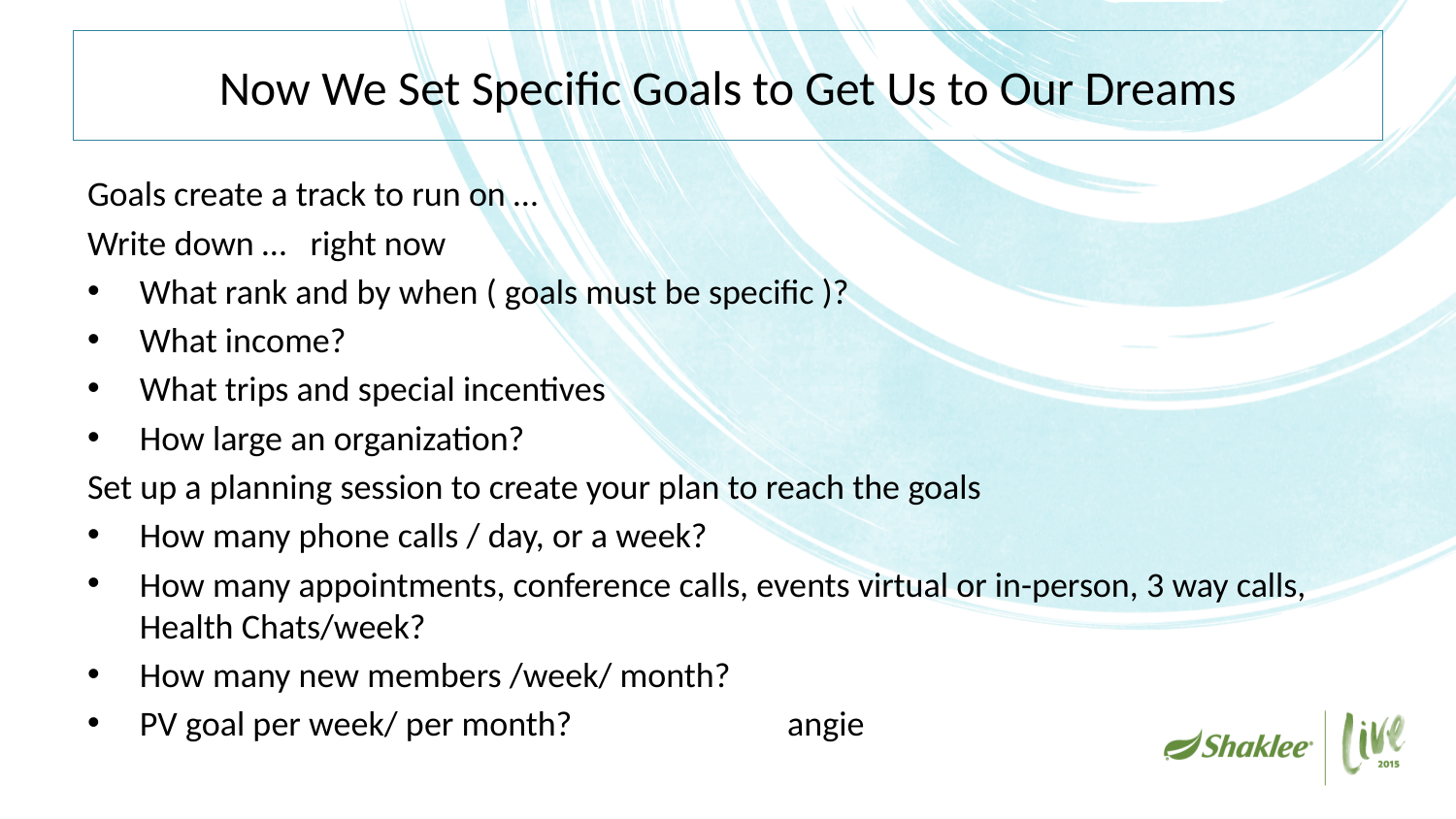

# Now We Set Specific Goals to Get Us to Our Dreams
Goals create a track to run on …
Write down …   right now
What rank and by when ( goals must be specific )?
What income?
What trips and special incentives
How large an organization?
Set up a planning session to create your plan to reach the goals
How many phone calls / day, or a week?
How many appointments, conference calls, events virtual or in-person, 3 way calls, Health Chats/week?
How many new members /week/ month?
PV goal per week/ per month?                           angie